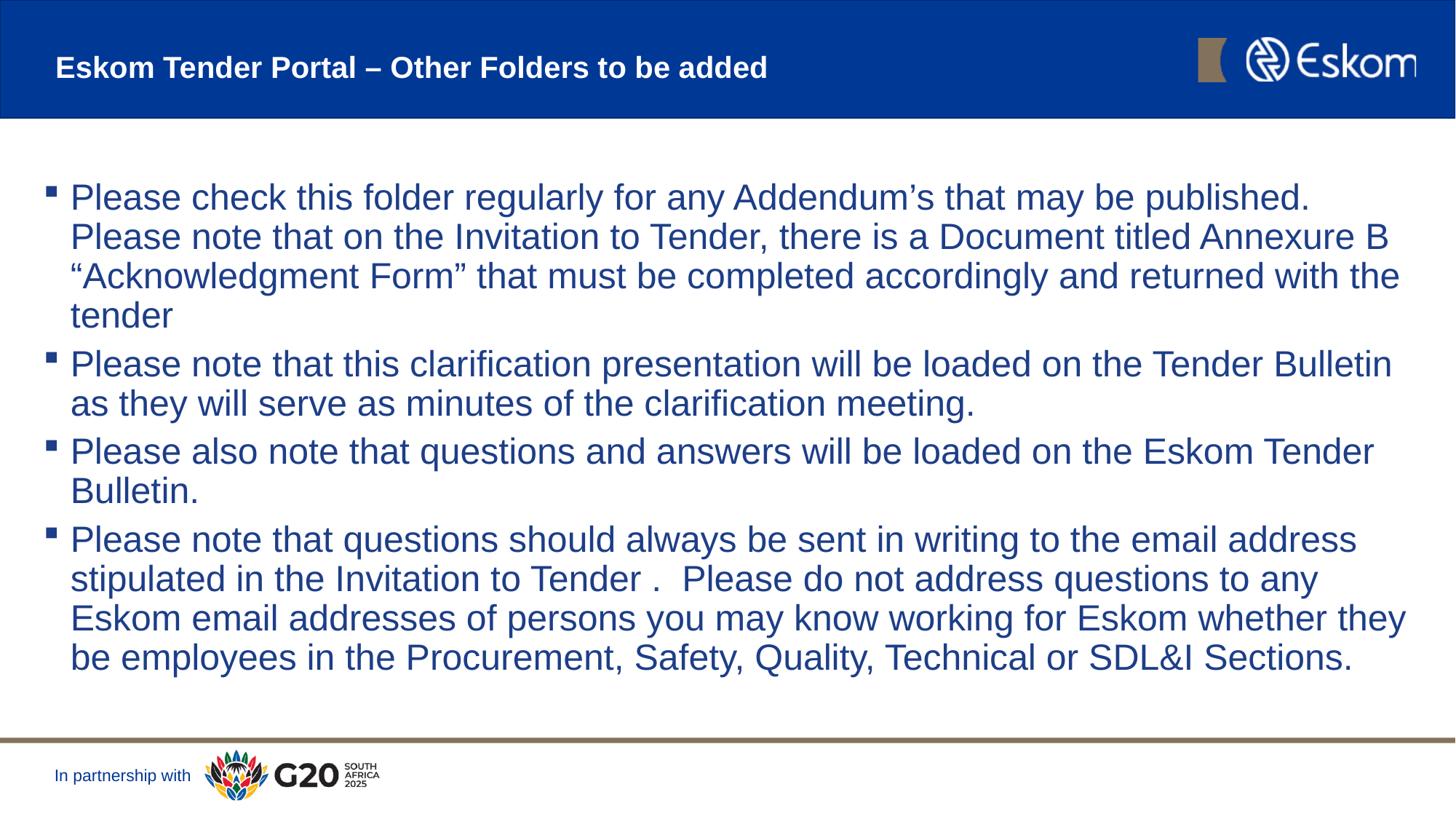

Eskom Tender Portal – Other Folders to be added

Please check this folder regularly for any Addendum’s that may be published.  Please note that on the Invitation to Tender, there is a Document titled Annexure B “Acknowledgment Form” that must be completed accordingly and returned with the tender
Please note that this clarification presentation will be loaded on the Tender Bulletin as they will serve as minutes of the clarification meeting.
Please also note that questions and answers will be loaded on the Eskom Tender Bulletin.
Please note that questions should always be sent in writing to the email address stipulated in the Invitation to Tender .  Please do not address questions to any Eskom email addresses of persons you may know working for Eskom whether they be employees in the Procurement, Safety, Quality, Technical or SDL&I Sections.